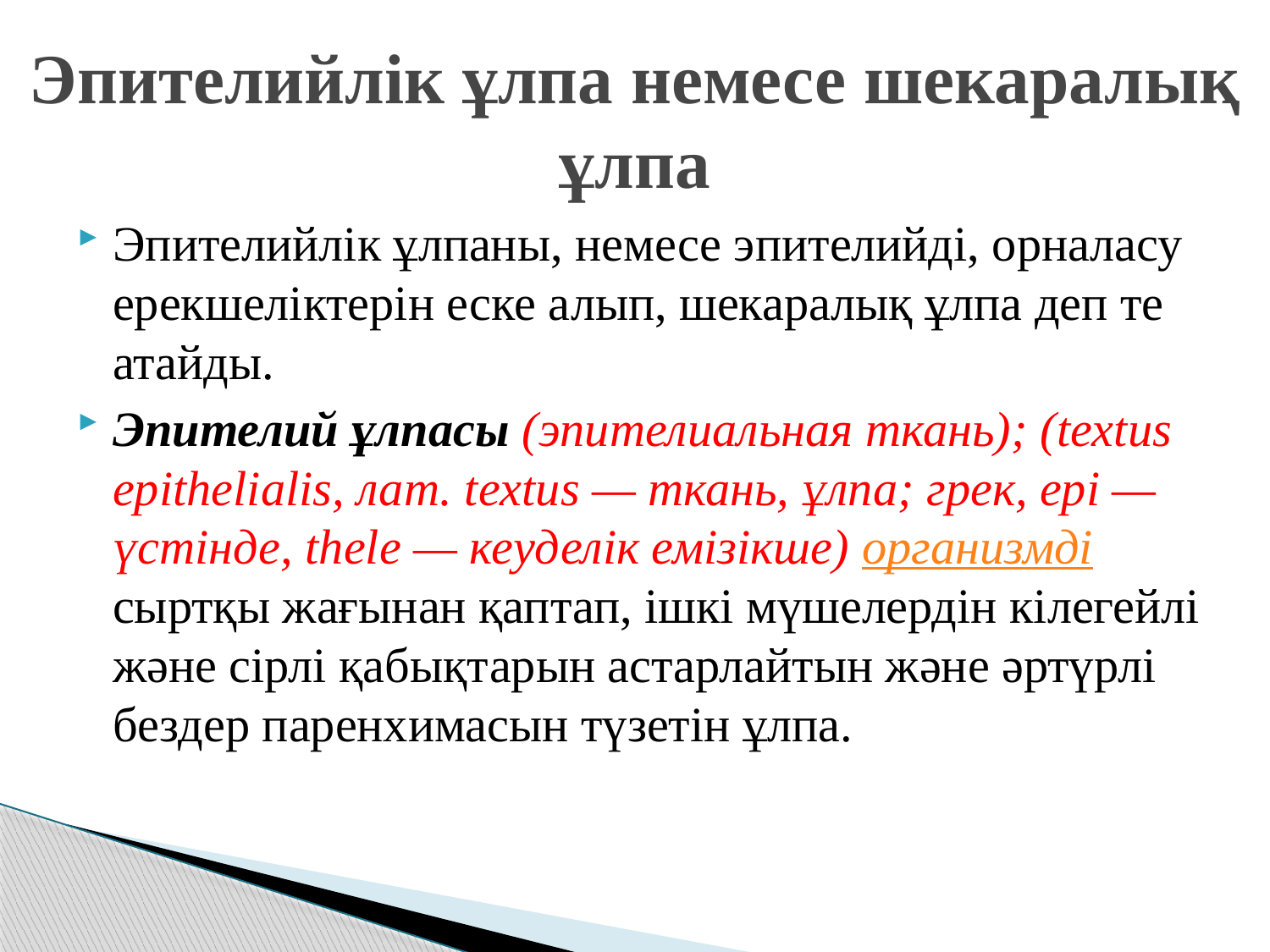

# Эпителийлік ұлпа немесе шекаралық ұлпа
Эпителийлік ұлпаны, немесе эпителийді, орналасу ерекшеліктерін еске алып, шекаралық ұлпа деп те атайды.
Эпителий ұлпасы (эпителиальная ткань); (textus epithelialis, лат. textus — ткань, ұлпа; грек, ері — үстінде, thele — кеуделік емізікше) организмді сыртқы жағынан қаптап, ішкі мүшелердін кілегейлі және сірлі қабықтарын астарлайтын және әртүрлі бездер паренхимасын түзетін ұлпа.